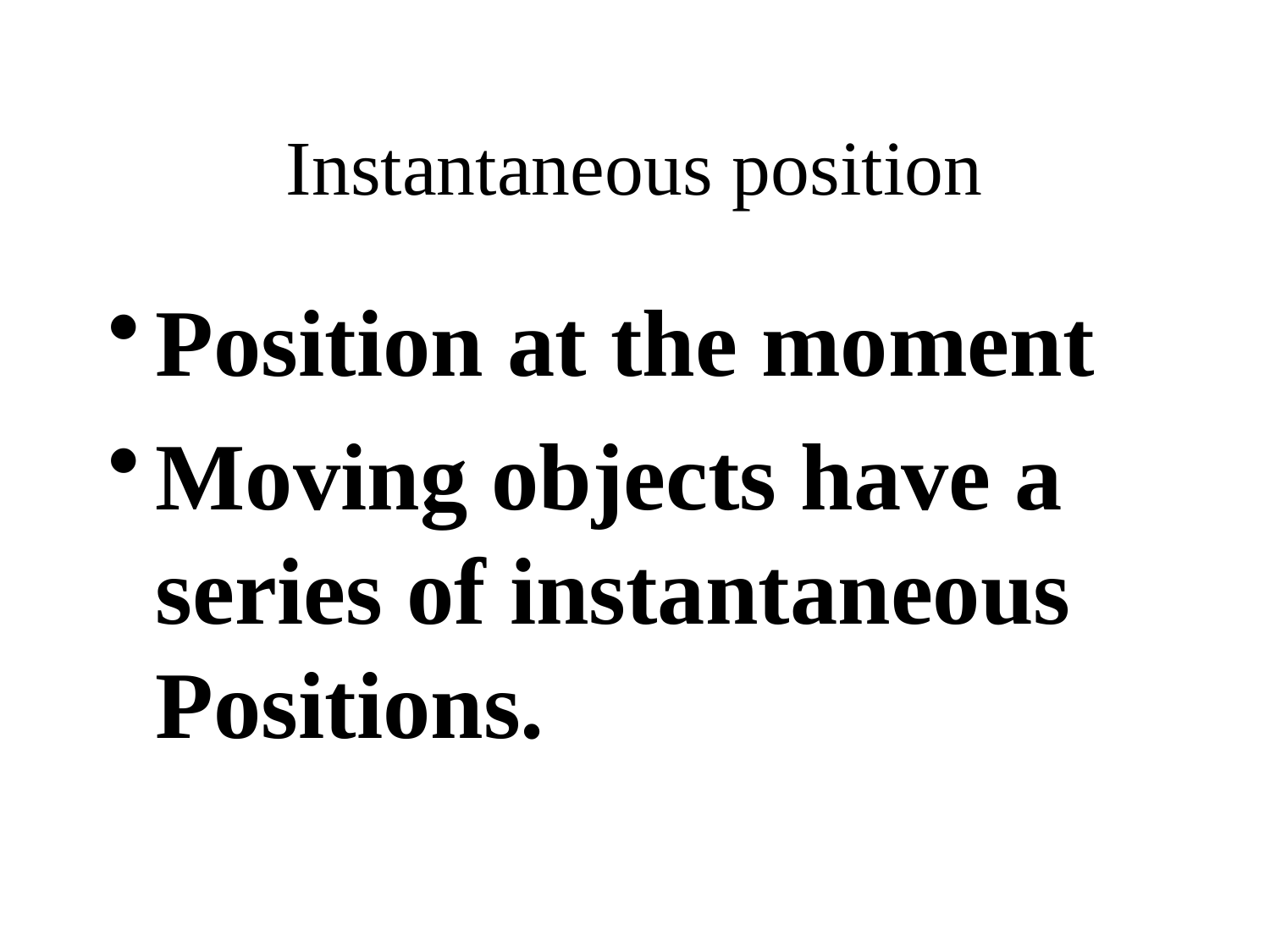

# Instantaneous position
Position at the moment
Moving objects have a series of instantaneous Positions.